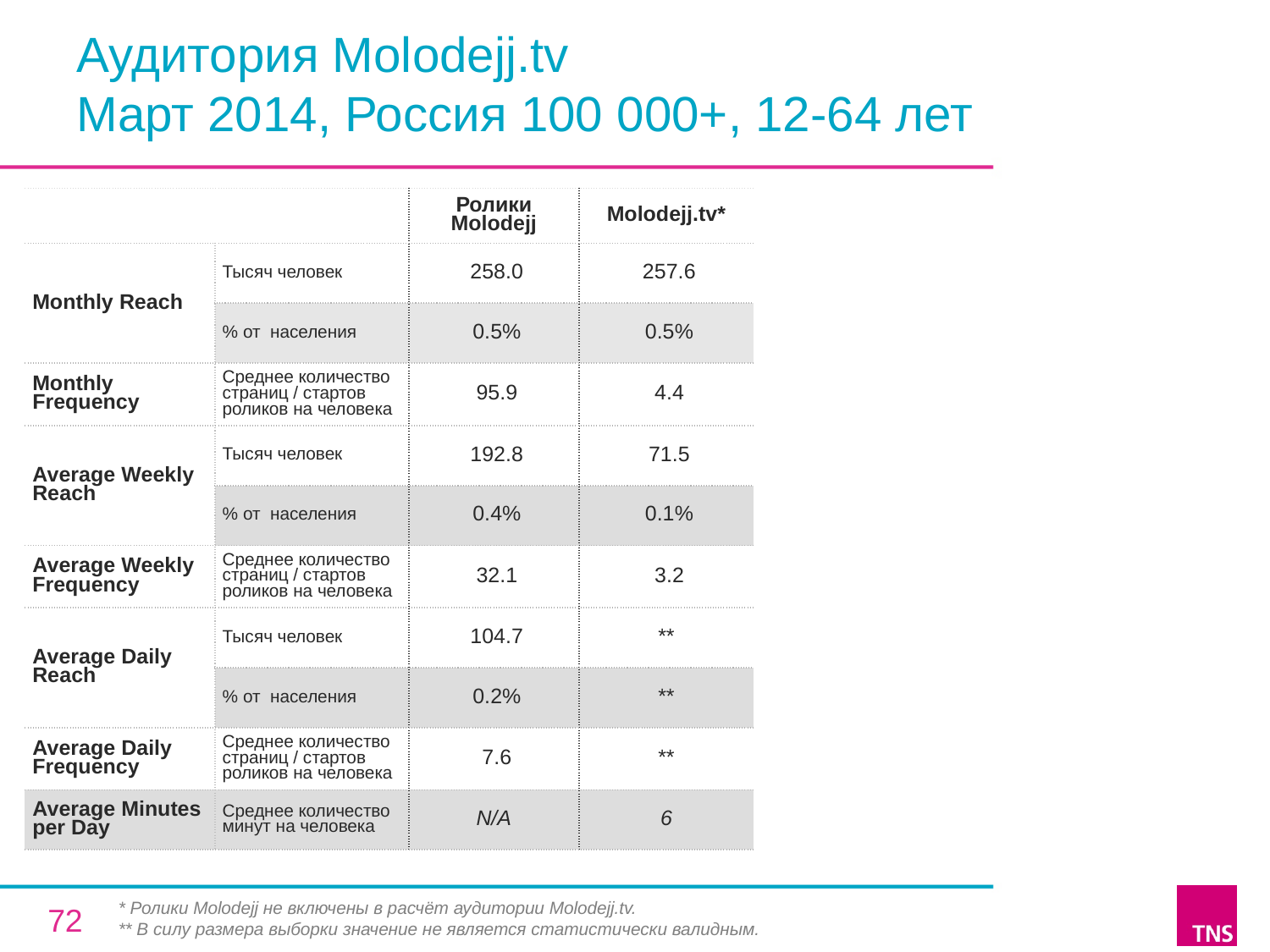

# Аудитория Molodejj.tv Март 2014, Россия 100 000+, 12-64 лет
|  |  | Ролики Molodejj | Molodejj.tv\* |
| --- | --- | --- | --- |
| Monthly Reach | Тысяч человек | 258.0 | 257.6 |
|  | % от населения | 0.5% | 0.5% |
| Monthly Frequency | Среднее количество страниц / стартов роликов на человека | 95.9 | 4.4 |
| Average Weekly Reach | Тысяч человек | 192.8 | 71.5 |
|  | % от населения | 0.4% | 0.1% |
| Average Weekly Frequency | Среднее количество страниц / стартов роликов на человека | 32.1 | 3.2 |
| Average Daily Reach | Тысяч человек | 104.7 | \*\* |
|  | % от населения | 0.2% | \*\* |
| Average Daily Frequency | Среднее количество страниц / стартов роликов на человека | 7.6 | \*\* |
| Average Minutes per Day | Среднее количество минут на человека | N/A | 6 |
* Ролики Molodejj не включены в расчёт аудитории Molodejj.tv.
** В силу размера выборки значение не является статистически валидным.
72